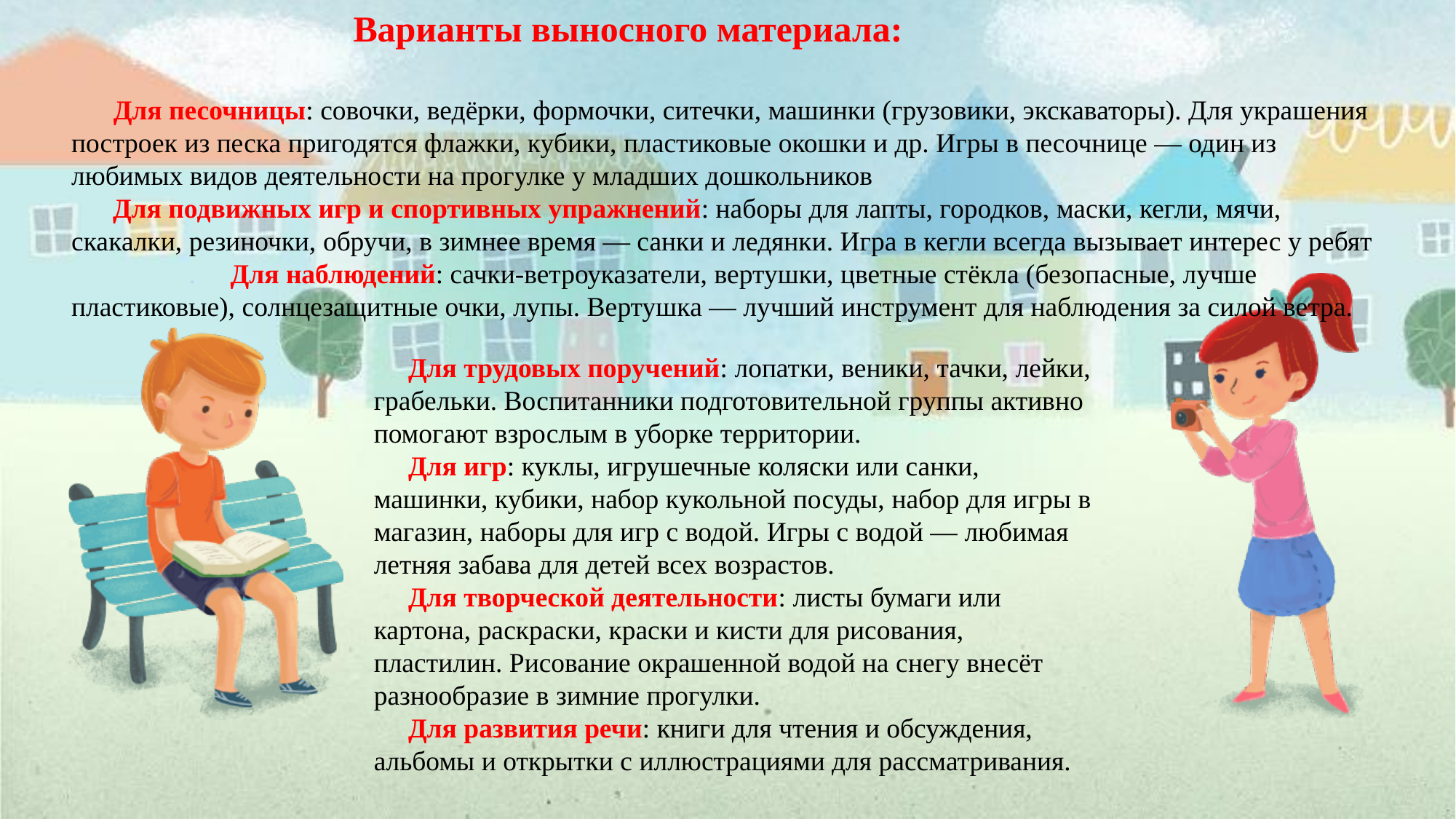

Варианты выносного материала:

       Для песочницы: совочки, ведёрки, формочки, ситечки, машинки (грузовики, экскаваторы). Для украшения построек из песка пригодятся флажки, кубики, пластиковые окошки и др. Игры в песочнице — один из любимых видов деятельности на прогулке у младших дошкольников
      Для подвижных игр и спортивных упражнений: наборы для лапты, городков, маски, кегли, мячи, скакалки, резиночки, обручи, в зимнее время — санки и ледянки. Игра в кегли всегда вызывает интерес у ребят                     .     Для наблюдений: сачки-ветроуказатели, вертушки, цветные стёкла (безопасные, лучше пластиковые), солнцезащитные очки, лупы. Вертушка — лучший инструмент для наблюдения за силой ветра.

     Для трудовых поручений: лопатки, веники, тачки, лейки, грабельки. Воспитанники подготовительной группы активно помогают взрослым в уборке территории.
     Для игр: куклы, игрушечные коляски или санки, машинки, кубики, набор кукольной посуды, набор для игры в магазин, наборы для игр с водой. Игры с водой — любимая летняя забава для детей всех возрастов.
     Для творческой деятельности: листы бумаги или картона, раскраски, краски и кисти для рисования, пластилин. Рисование окрашенной водой на снегу внесёт разнообразие в зимние прогулки.
     Для развития речи: книги для чтения и обсуждения, альбомы и открытки с иллюстрациями для рассматривания.